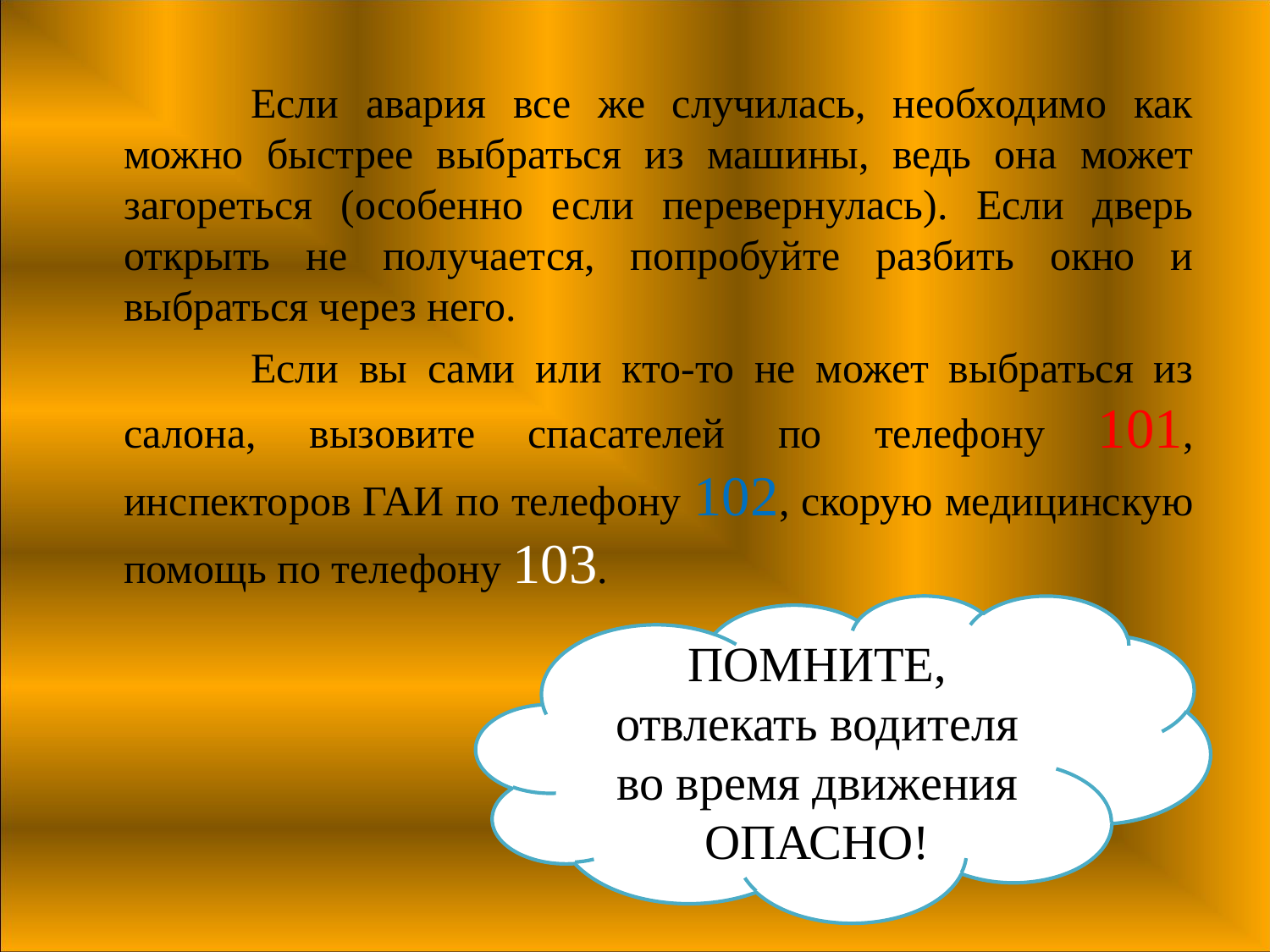

Если авария все же случилась, необходимо как можно быстрее выбраться из машины, ведь она может загореться (особенно если перевернулась). Если дверь открыть не получается, попробуйте разбить окно и выбраться через него.
		Если вы сами или кто-то не может выбраться из салона, вызовите спасателей по телефону 101, инспекторов ГАИ по телефону 102, скорую медицинскую помощь по телефону 103.
ПОМНИТЕ, отвлекать водителя во время движения ОПАСНО!